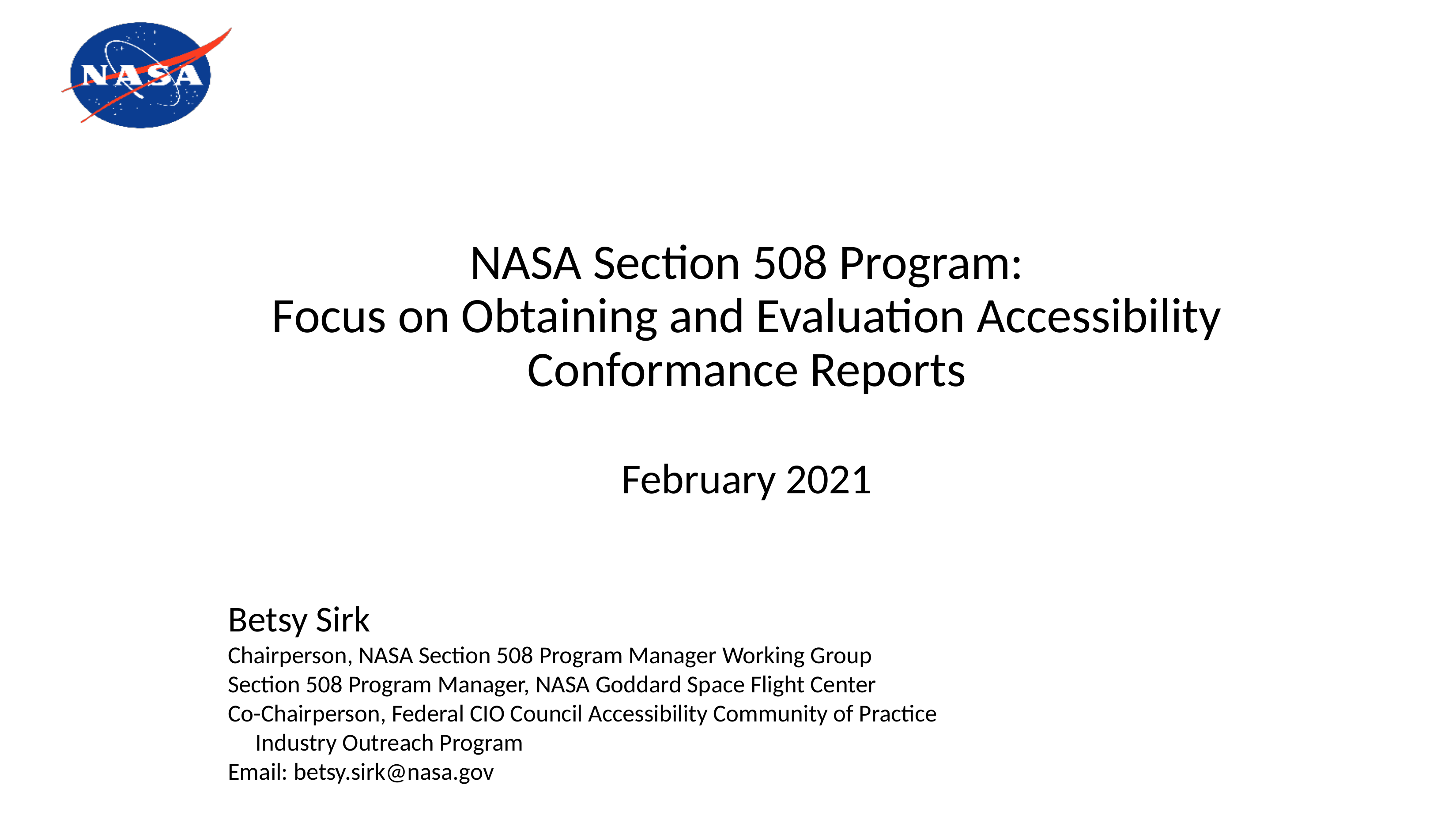

# NASA Section 508 Program: Focus on Obtaining and Evaluation Accessibility Conformance Reports February 2021
Betsy Sirk
Chairperson, NASA Section 508 Program Manager Working Group
Section 508 Program Manager, NASA Goddard Space Flight Center
Co-Chairperson, Federal CIO Council Accessibility Community of Practice
     Industry Outreach Program
Email: betsy.sirk@nasa.gov